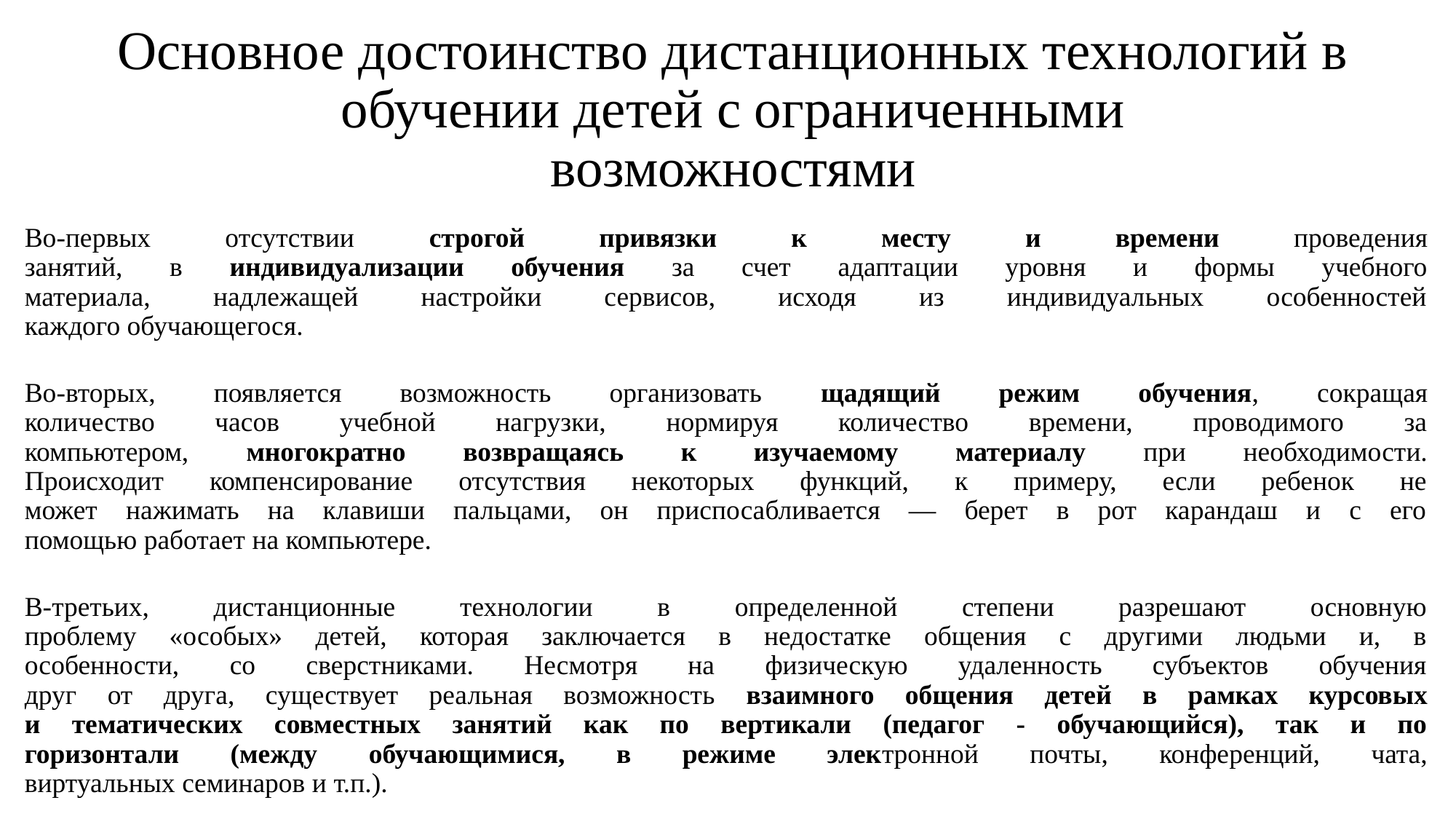

# Основное достоинство дистанционных технологий в обучении детей с ограниченными возможностями
Во-первых отсутствии строгой привязки к месту и времени проведения
занятий, в индивидуализации обучения за счет адаптации уровня и формы учебного
материала, надлежащей настройки сервисов, исходя из индивидуальных особенностей
каждого обучающегося.
Во-вторых, появляется возможность организовать щадящий режим обучения, сокращая
количество часов учебной нагрузки, нормируя количество времени, проводимого за
компьютером, многократно возвращаясь к изучаемому материалу при необходимости.
Происходит компенсирование отсутствия некоторых функций, к примеру, если ребенок не
может нажимать на клавиши пальцами, он приспосабливается — берет в рот карандаш и с его
помощью работает на компьютере.
В-третьих, дистанционные технологии в определенной степени разрешают основную
проблему «особых» детей, которая заключается в недостатке общения с другими людьми и, в
особенности, со сверстниками. Несмотря на физическую удаленность субъектов обучения
друг от друга, существует реальная возможность взаимного общения детей в рамках курсовых
и тематических совместных занятий как по вертикали (педагог - обучающийся), так и по
горизонтали (между обучающимися, в режиме электронной почты, конференций, чата,
виртуальных семинаров и т.п.).